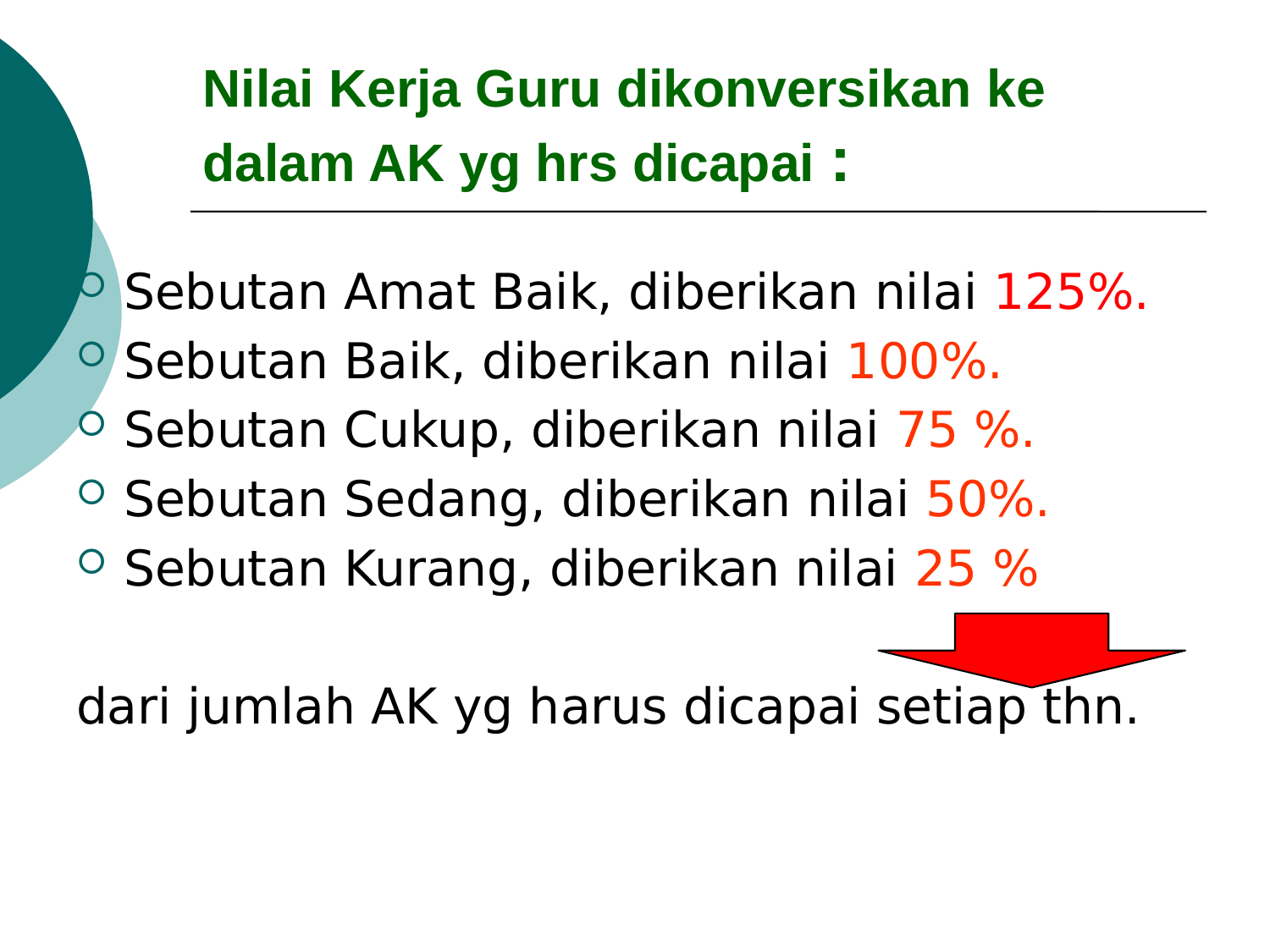

Nilai Kerja Guru dikonversikan ke dalam AK yg hrs dicapai :
Sebutan Amat Baik, diberikan nilai 125%.
Sebutan Baik, diberikan nilai 100%.
Sebutan Cukup, diberikan nilai 75 %.
Sebutan Sedang, diberikan nilai 50%.
Sebutan Kurang, diberikan nilai 25 %

dari jumlah AK yg harus dicapai setiap thn.